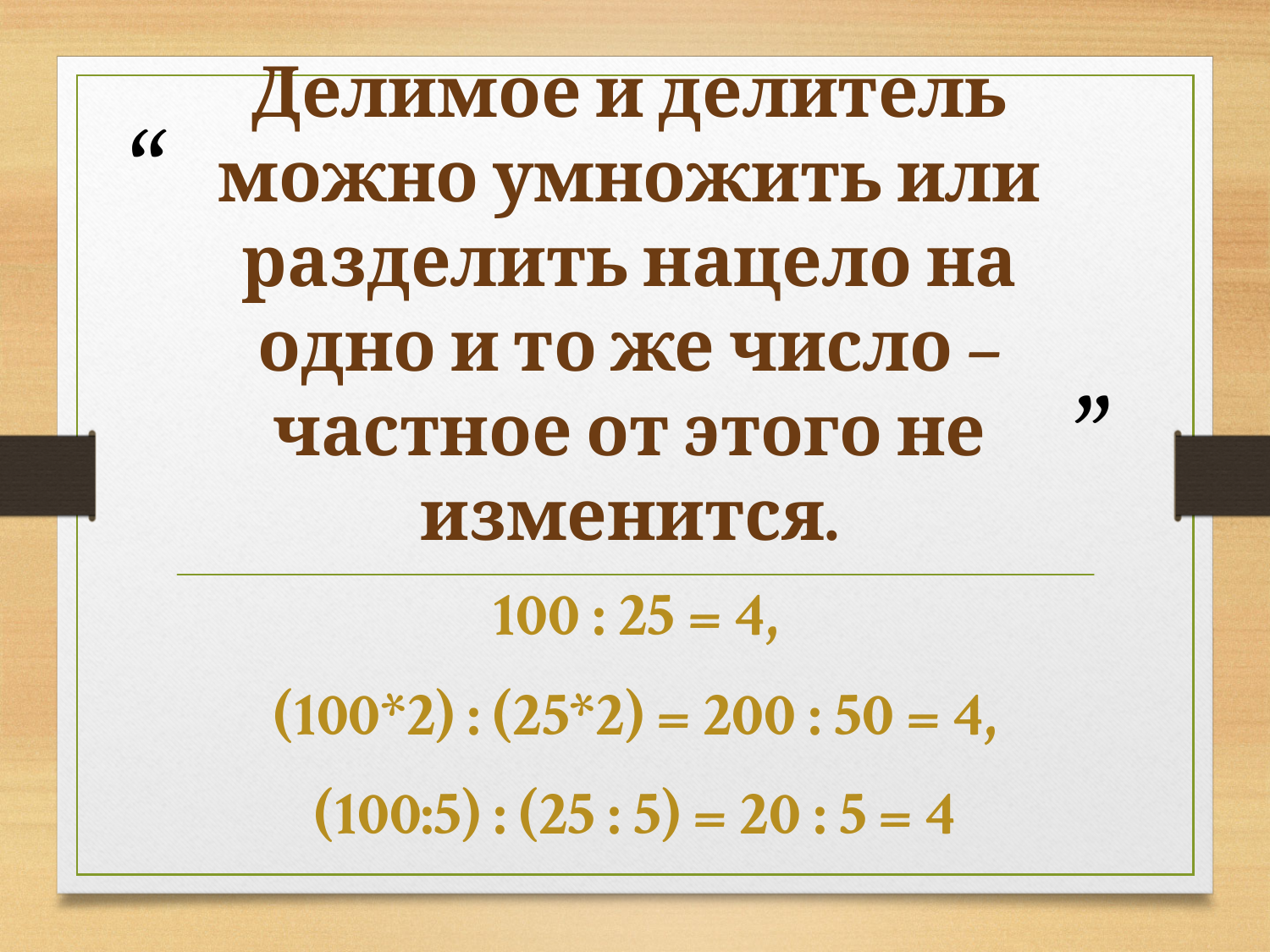

# Делимое и делитель можно умножить или разделить нацело на одно и то же число – частное от этого не изменится.

100 : 25 = 4,
(100*2) : (25*2) = 200 : 50 = 4,
(100:5) : (25 : 5) = 20 : 5 = 4